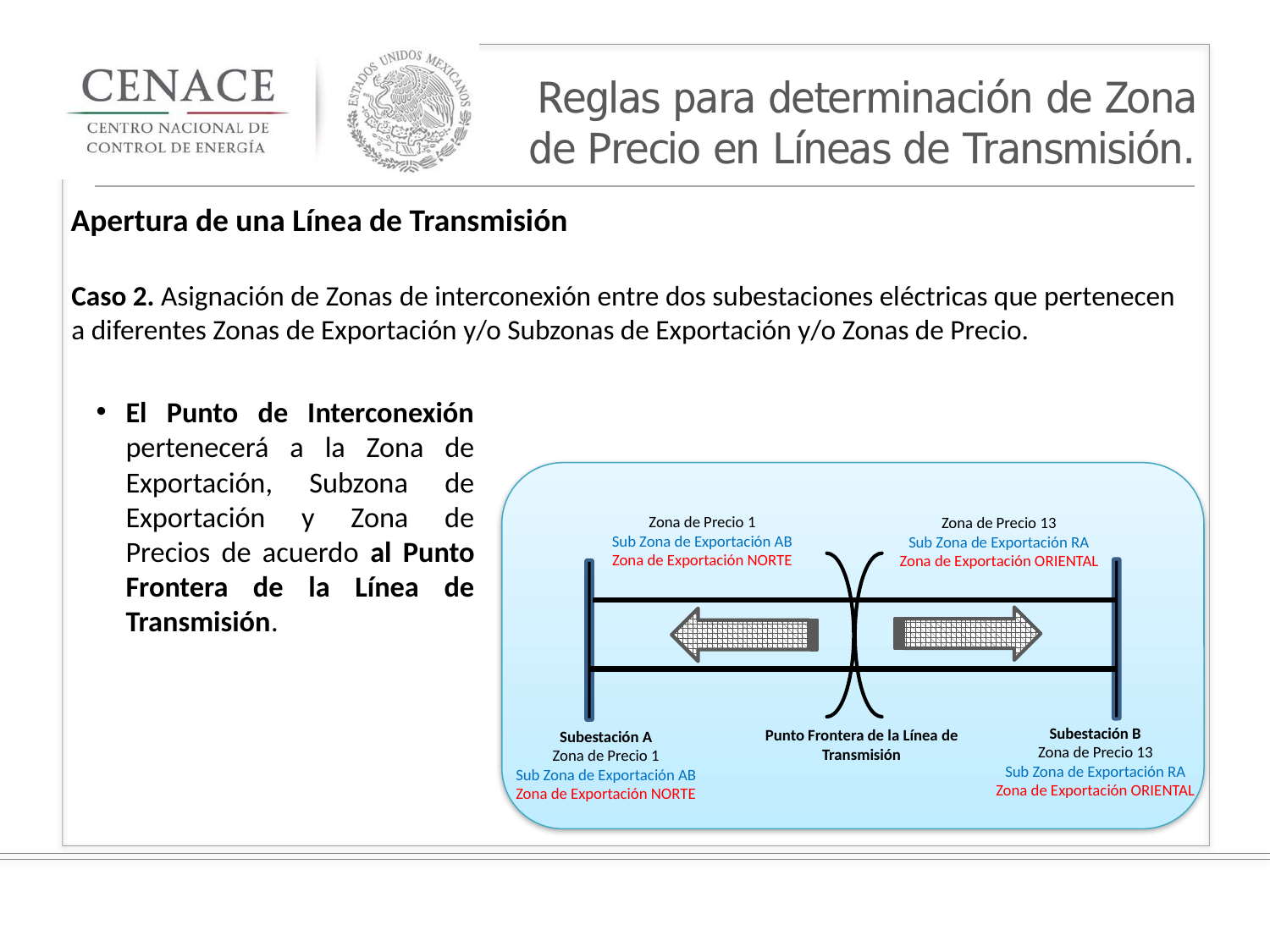

# Reglas para determinación de Zona de Precio en Líneas de Transmisión.
Apertura de una Línea de Transmisión
Caso 2. Asignación de Zonas de interconexión entre dos subestaciones eléctricas que pertenecen a diferentes Zonas de Exportación y/o Subzonas de Exportación y/o Zonas de Precio.
El Punto de Interconexión pertenecerá a la Zona de Exportación, Subzona de Exportación y Zona de Precios de acuerdo al Punto Frontera de la Línea de Transmisión.

Zona de Precio 1
Sub Zona de Exportación AB
Zona de Exportación NORTE
Zona de Precio 13
Sub Zona de Exportación RA
Zona de Exportación ORIENTAL

Subestación B
Zona de Precio 13
Sub Zona de Exportación RA
Zona de Exportación ORIENTAL
Punto Frontera de la Línea de Transmisión
Subestación A
Zona de Precio 1
Sub Zona de Exportación AB
Zona de Exportación NORTE